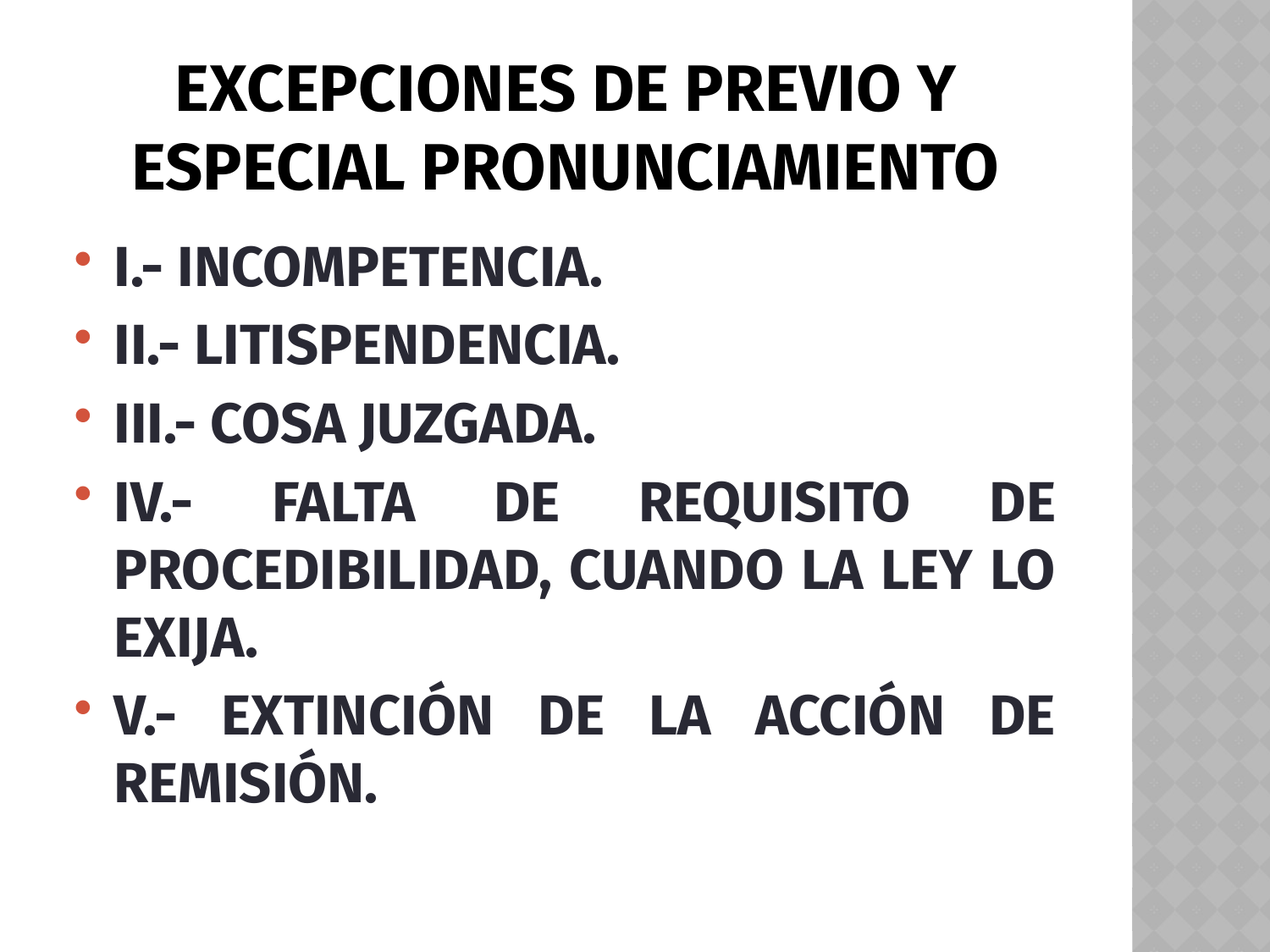

# EXCEPCIONES DE PREVIO Y ESPECIAL PRONUNCIAMIENTO
I.- INCOMPETENCIA.
II.- LITISPENDENCIA.
III.- COSA JUZGADA.
IV.- FALTA DE REQUISITO DE PROCEDIBILIDAD, CUANDO LA LEY LO EXIJA.
V.- EXTINCIÓN DE LA ACCIÓN DE REMISIÓN.